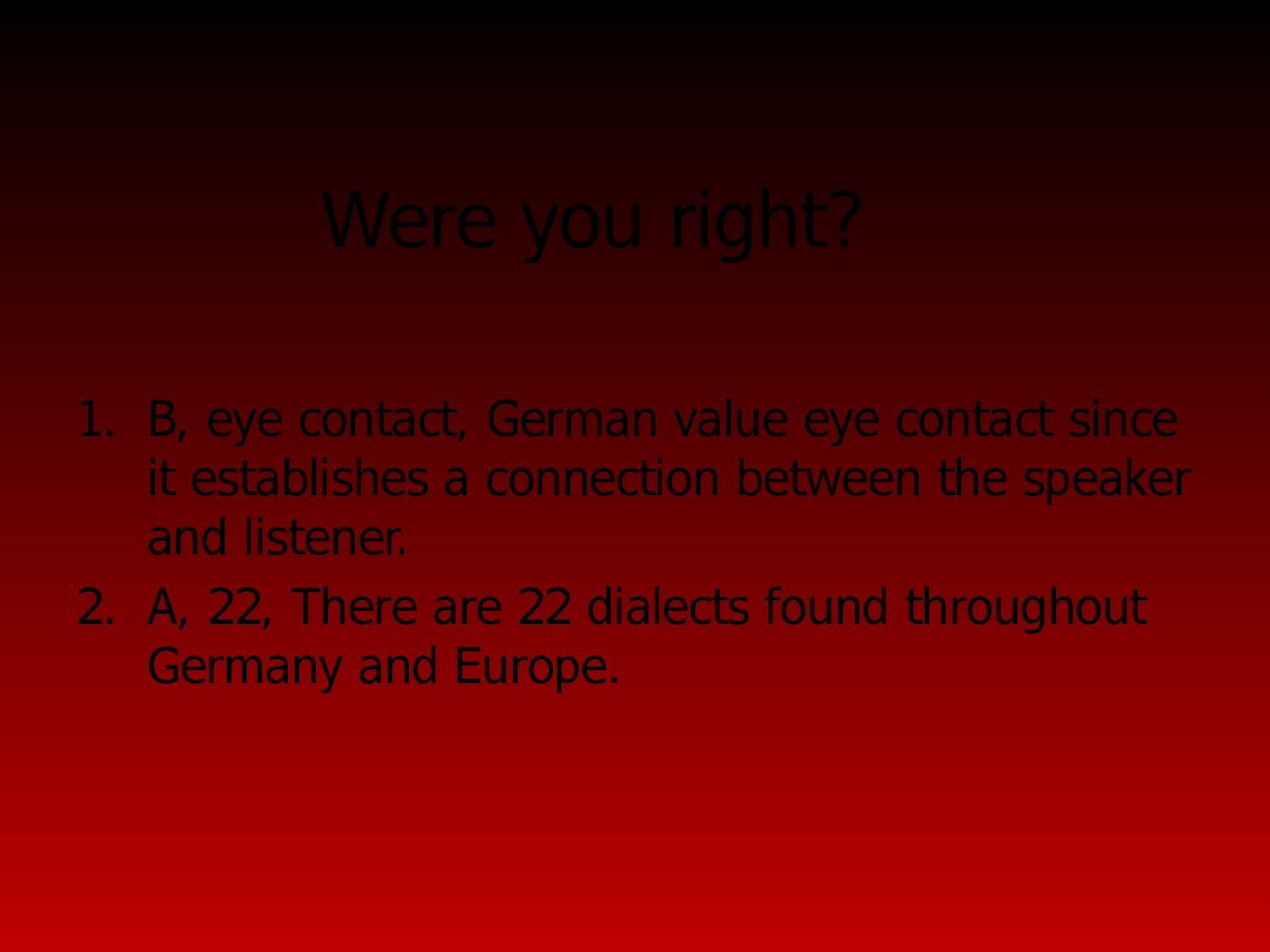

# Were you right?
B, eye contact, German value eye contact since it establishes a connection between the speaker and listener.
A, 22, There are 22 dialects found throughout Germany and Europe.